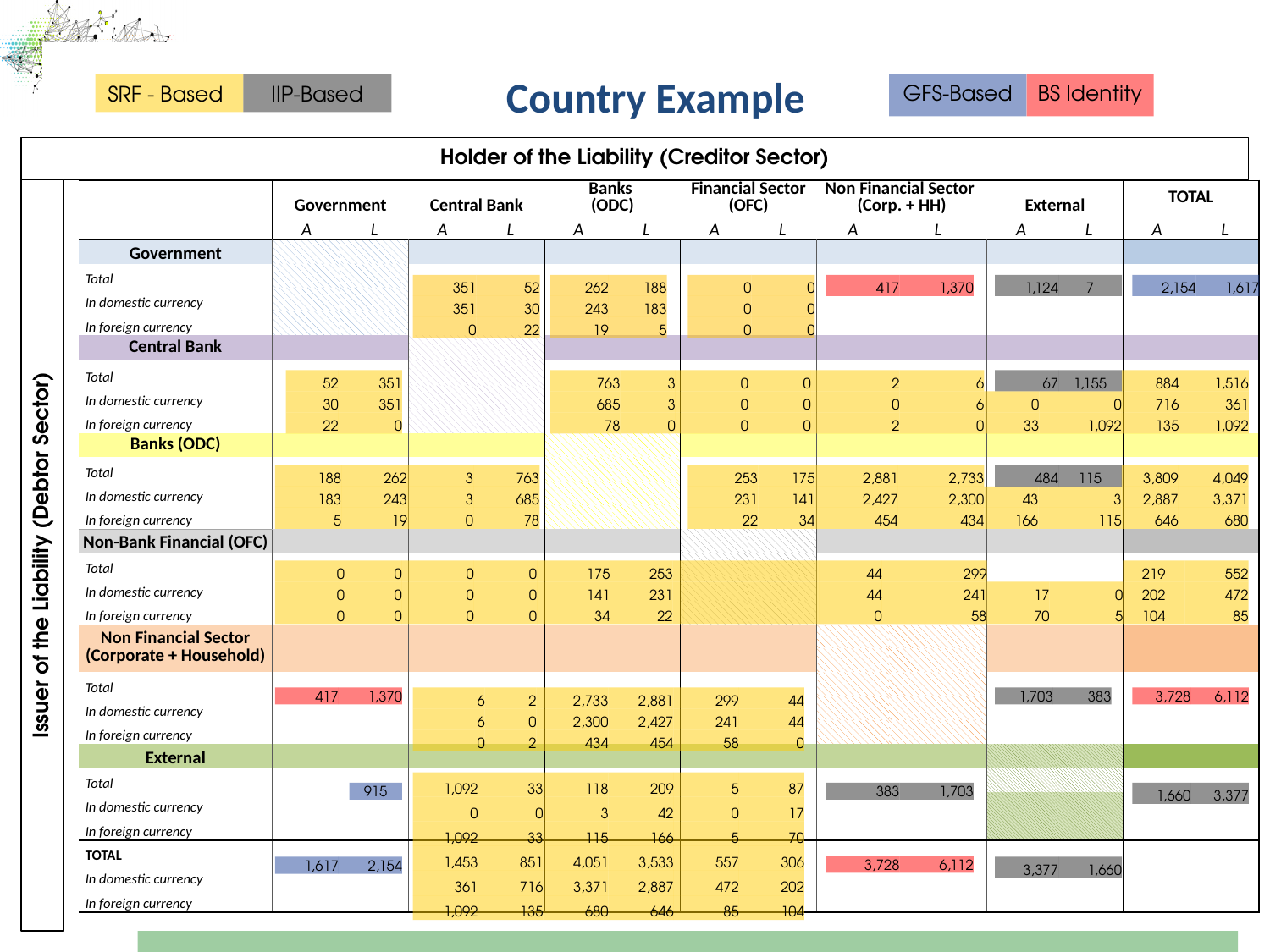

| Country Example |  |  |  |  |  |  |  |  |  |  |  |  |  |  |  |  |  |  |
| --- | --- | --- | --- | --- | --- | --- | --- | --- | --- | --- | --- | --- | --- | --- | --- | --- | --- | --- |
|  |  |  |  |  |  |  |  |  |  |  |  |  |  |  |  |  |  |  |
|  |  |  |  |  |  |  |  |  |  |  |  |  |  |  |  |  |  |  |
|  |  |  |  |  |  |  |  |  |  |  |  |  |  |  |  |  |  |  |
|  |  |  |  |  |  |  |  |  |  |  |  |  |  |  |  |  |  |  |
|  |  |  |  | Government |  | Central Bank |  | Banks (ODC) |  | Financial Sector (OFC) |  | Non Financial Sector (Corp. + HH) |  | External |  | TOTAL |  |  |
|  |  |  |  | A | L | A | L | A | L | A | L | A | L | A | L | A | L |  |
|  | Government |  |  |  |  |  |  |  |  |  |  |  |  |  |  |  |  |  |
|  |  | Total |  |  |  |  |  |  |  |  |  |  |  |  |  |  |  |  |
|  |  | In domestic currency |  |  |  |  |  |  |  |  |  |  |  |  |  |  |  |  |
|  |  | In foreign currency |  |  |  |  |  |  |  |  |  |  |  |  |  |  |  |  |
|  | Central Bank |  |  |  |  |  |  |  |  |  |  |  |  |  |  |  |  |  |
|  |  | Total |  |  |  |  |  |  |  |  |  |  |  |  |  |  |  |  |
|  |  | In domestic currency |  |  |  |  |  |  |  |  |  |  |  |  |  |  |  |  |
|  |  | In foreign currency |  |  |  |  |  |  |  |  |  |  |  |  |  |  |  |  |
|  | Banks (ODC) |  |  |  |  |  |  |  |  |  |  |  |  |  |  |  |  |  |
|  |  | Total |  |  |  |  |  |  |  |  |  |  |  |  |  |  |  |  |
|  |  | In domestic currency |  |  |  |  |  |  |  |  |  |  |  |  |  |  |  |  |
|  |  | In foreign currency |  |  |  |  |  |  |  |  |  |  |  |  |  |  |  |  |
|  | Non-Bank Financial (OFC) |  |  |  |  |  |  |  |  |  |  |  |  |  |  |  |  |  |
|  |  | Total |  |  |  |  |  |  |  |  |  |  |  |  |  |  |  |  |
|  |  | In domestic currency |  |  |  |  |  |  |  |  |  |  |  |  |  |  |  |  |
|  |  | In foreign currency |  |  |  |  |  |  |  |  |  |  |  |  |  |  |  |  |
|  | Non Financial Sector |  |  |  |  |  |  |  |  |  |  |  |  |  |  |  |  |  |
|  | (Corporate + Household) |  |  |  |  |  |  |  |  |  |  |  |  |  |  |  |  |  |
|  |  | Total |  |  |  |  |  |  |  |  |  |  |  |  |  |  |  |  |
|  |  | In domestic currency |  |  |  |  |  |  |  |  |  |  |  |  |  |  |  |  |
|  |  | In foreign currency |  |  |  |  |  |  |  |  |  |  |  |  |  |  |  |  |
|  | External |  |  |  |  |  |  |  |  |  |  |  |  |  |  |  |  |  |
|  |  | Total |  |  |  |  |  |  |  |  |  |  |  |  |  |  |  |  |
|  |  | In domestic currency |  |  |  |  |  |  |  |  |  |  |  |  |  |  |  |  |
|  |  | In foreign currency |  |  |  |  |  |  |  |  |  |  |  |  |  |  |  |  |
|  |  | TOTAL |  |  |  |  |  |  |  |  |  |  |  |  |  |  |  |  |
|  |  | In domestic currency |  |  |  |  |  |  |  |  |  |  |  |  |  |  |  |  |
|  |  | In foreign currency |  |  |  |  |  |  |  |  |  |  |  |  |  |  |  |  |
SRF - Based
IIP-Based
| GFS-Based |
| --- |
| BS Identity |
| --- |
Holder of the Liability (Creditor Sector)
| 351 | 52 |
| --- | --- |
| 351 | 30 |
| 0 | 22 |
| 262 | 188 |
| --- | --- |
| 243 | 183 |
| 19 | 5 |
| 0 | 0 |
| --- | --- |
| 0 | 0 |
| 0 | 0 |
| 417 | 1,370 |
| --- | --- |
| 1,124 | 7 |
| --- | --- |
| 2,154 | 1,617 |
| --- | --- |
| 52 | 351 |
| --- | --- |
| 30 | 351 |
| 22 | 0 |
| 67 | 1,155 |
| --- | --- |
| 763 | 3 | 0 | 0 | 2 | 6 |  |  | 884 | 1,516 |
| --- | --- | --- | --- | --- | --- | --- | --- | --- | --- |
| 685 | 3 | 0 | 0 | 0 | 6 | 0 | 0 | 716 | 361 |
| 78 | 0 | 0 | 0 | 2 | 0 | 33 | 1,092 | 135 | 1,092 |
| 188 | 262 | 3 | 763 |
| --- | --- | --- | --- |
| 183 | 243 | 3 | 685 |
| 5 | 19 | 0 | 78 |
| 253 | 175 | 2,881 | 2,733 |  |  | 3,809 | 4,049 |
| --- | --- | --- | --- | --- | --- | --- | --- |
| 231 | 141 | 2,427 | 2,300 | 43 | 3 | 2,887 | 3,371 |
| 22 | 34 | 454 | 434 | 166 | 115 | 646 | 680 |
| 484 | 115 |
| --- | --- |
Issuer of the Liability (Debtor Sector)
| 0 | 0 | 0 | 0 | 175 | 253 |  |  | 44 | 299 |  |  | 219 | 552 |
| --- | --- | --- | --- | --- | --- | --- | --- | --- | --- | --- | --- | --- | --- |
| 0 | 0 | 0 | 0 | 141 | 231 |  |  | 44 | 241 | 17 | 0 | 202 | 472 |
| 0 | 0 | 0 | 0 | 34 | 22 |  |  | 0 | 58 | 70 | 5 | 104 | 85 |
| 417 | 1,370 |
| --- | --- |
| 6 | 2 | 2,733 | 2,881 | 299 | 44 |
| --- | --- | --- | --- | --- | --- |
| 6 | 0 | 2,300 | 2,427 | 241 | 44 |
| 0 | 2 | 434 | 454 | 58 | 0 |
| 1,703 | 383 |
| --- | --- |
| 3,728 | 6,112 |
| --- | --- |
| 1,092 | 33 | 118 | 209 | 5 | 87 |
| --- | --- | --- | --- | --- | --- |
| 0 | 0 | 3 | 42 | 0 | 17 |
| 1,092 | 33 | 115 | 166 | 5 | 70 |
| 1,453 | 851 | 4,051 | 3,533 | 557 | 306 |
| 361 | 716 | 3,371 | 2,887 | 472 | 202 |
| 1,092 | 135 | 680 | 646 | 85 | 104 |
| 915 |
| --- |
| 383 | 1,703 |
| --- | --- |
| 1,660 | 3,377 |
| --- | --- |
| 3,728 | 6,112 |
| --- | --- |
| 1,617 | 2,154 |
| --- | --- |
| 3,377 | 1,660 |
| --- | --- |